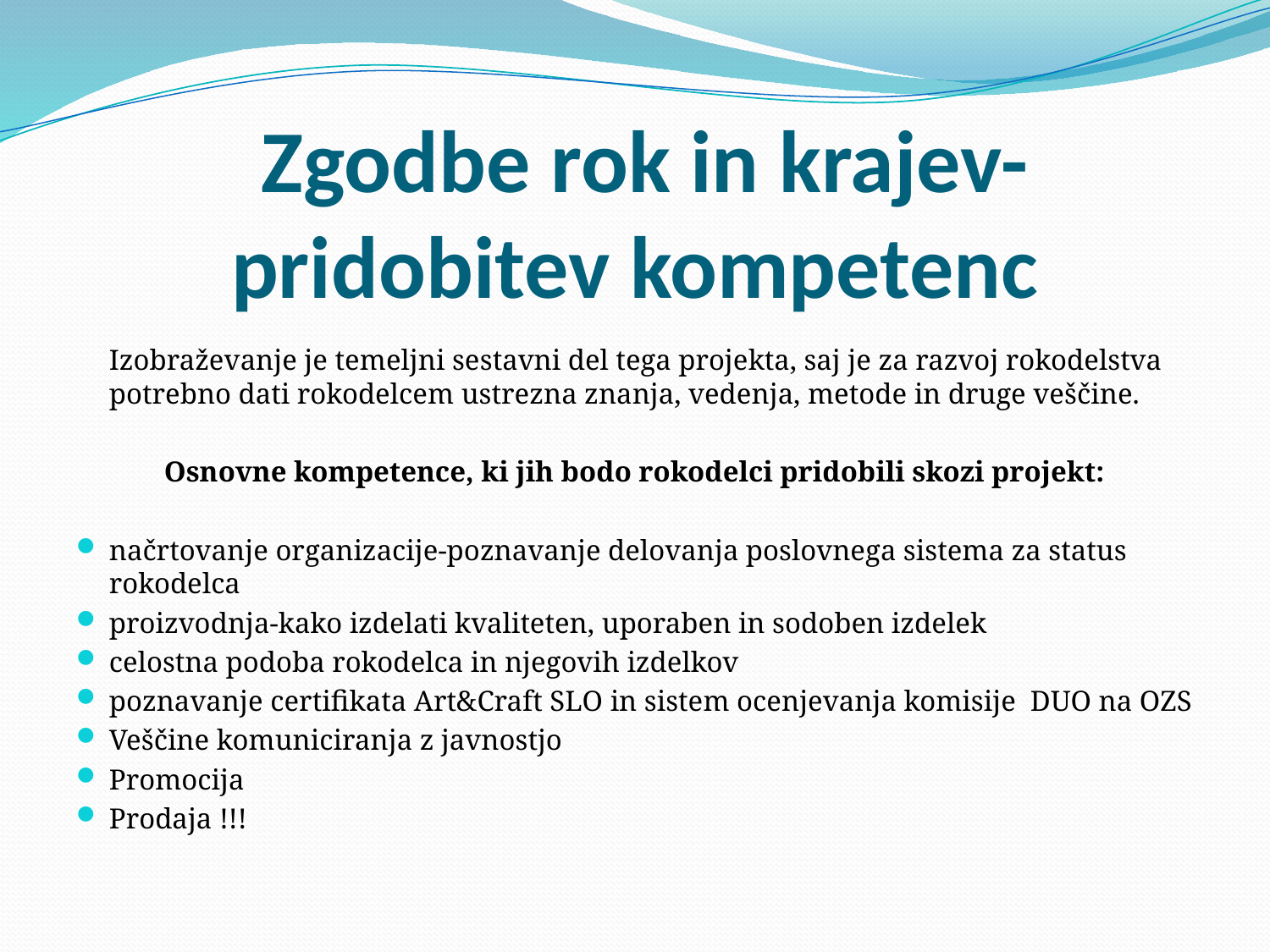

# Zgodbe rok in krajev-pridobitev kompetenc
	Izobraževanje je temeljni sestavni del tega projekta, saj je za razvoj rokodelstva potrebno dati rokodelcem ustrezna znanja, vedenja, metode in druge veščine.

Osnovne kompetence, ki jih bodo rokodelci pridobili skozi projekt:

načrtovanje organizacije-poznavanje delovanja poslovnega sistema za status rokodelca
proizvodnja-kako izdelati kvaliteten, uporaben in sodoben izdelek
celostna podoba rokodelca in njegovih izdelkov
poznavanje certifikata Art&Craft SLO in sistem ocenjevanja komisije  DUO na OZS
Veščine komuniciranja z javnostjo
Promocija
Prodaja !!!